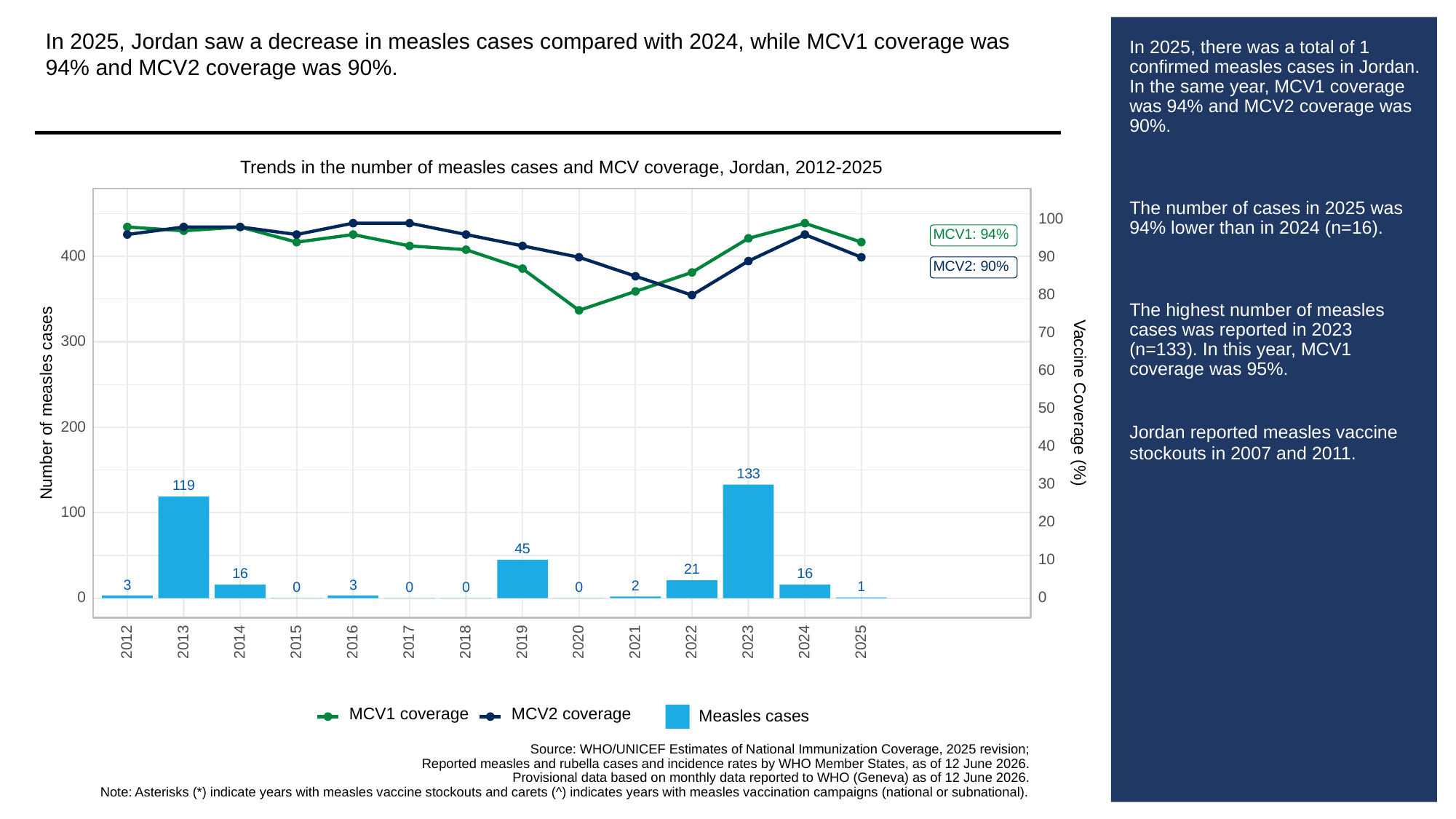

In 2025, Jordan saw a decrease in measles cases compared with 2024, while MCV1 coverage was 94% and MCV2 coverage was 90%.
# In 2025, there was a total of 1 confirmed measles cases in Jordan. In the same year, MCV1 coverage was 94% and MCV2 coverage was 90%.

The number of cases in 2025 was 94% lower than in 2024 (n=16).

The highest number of measles cases was reported in 2023 (n=133). In this year, MCV1 coverage was 95%.

Jordan reported measles vaccine stockouts in 2007 and 2011.

Trends in the number of measles cases and MCV coverage, Jordan, 2012-2025

100

MCV1: 94%

400
90

MCV2: 90%

80

70
300

60

Vaccine Coverage (%)
Number of measles cases
50
200

40
133

30
119

100

20
45
10

21
16
16
3
3

2
1
0
0
0
0

0
0

2013
2023
2012
2014
2015
2016
2017
2018
2019
2020
2021
2022
2024
2025

MCV1 coverage
MCV2 coverage
Measles cases

Source: WHO/UNICEF Estimates of National Immunization Coverage, 2025 revision;
Reported measles and rubella cases and incidence rates by WHO Member States, as of 12 June 2026.
Provisional data based on monthly data reported to WHO (Geneva) as of 12 June 2026.
Note: Asterisks (*) indicate years with measles vaccine stockouts and carets (^) indicates years with measles vaccination campaigns (national or subnational).